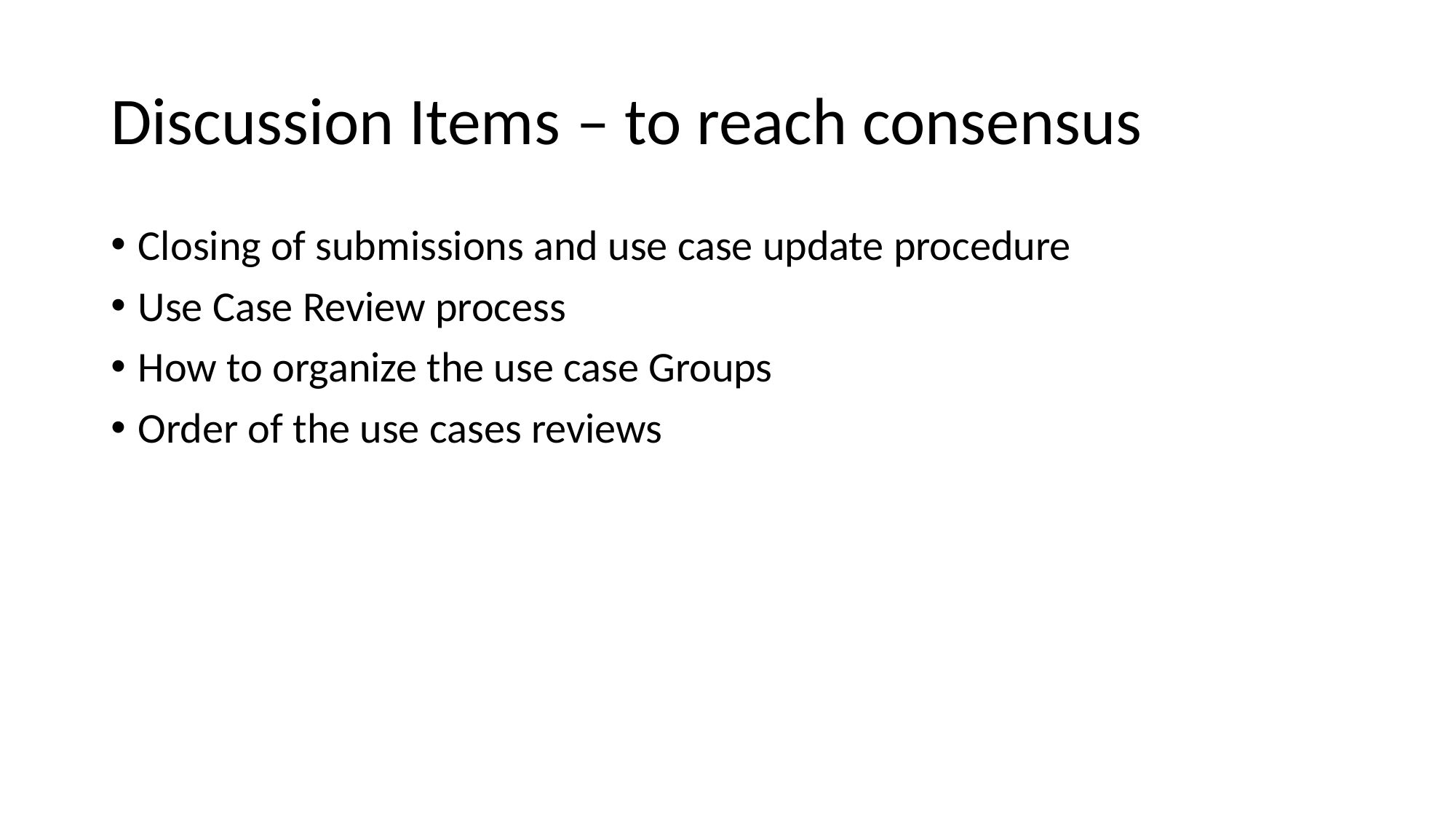

# Discussion Items – to reach consensus
Closing of submissions and use case update procedure
Use Case Review process
How to organize the use case Groups
Order of the use cases reviews